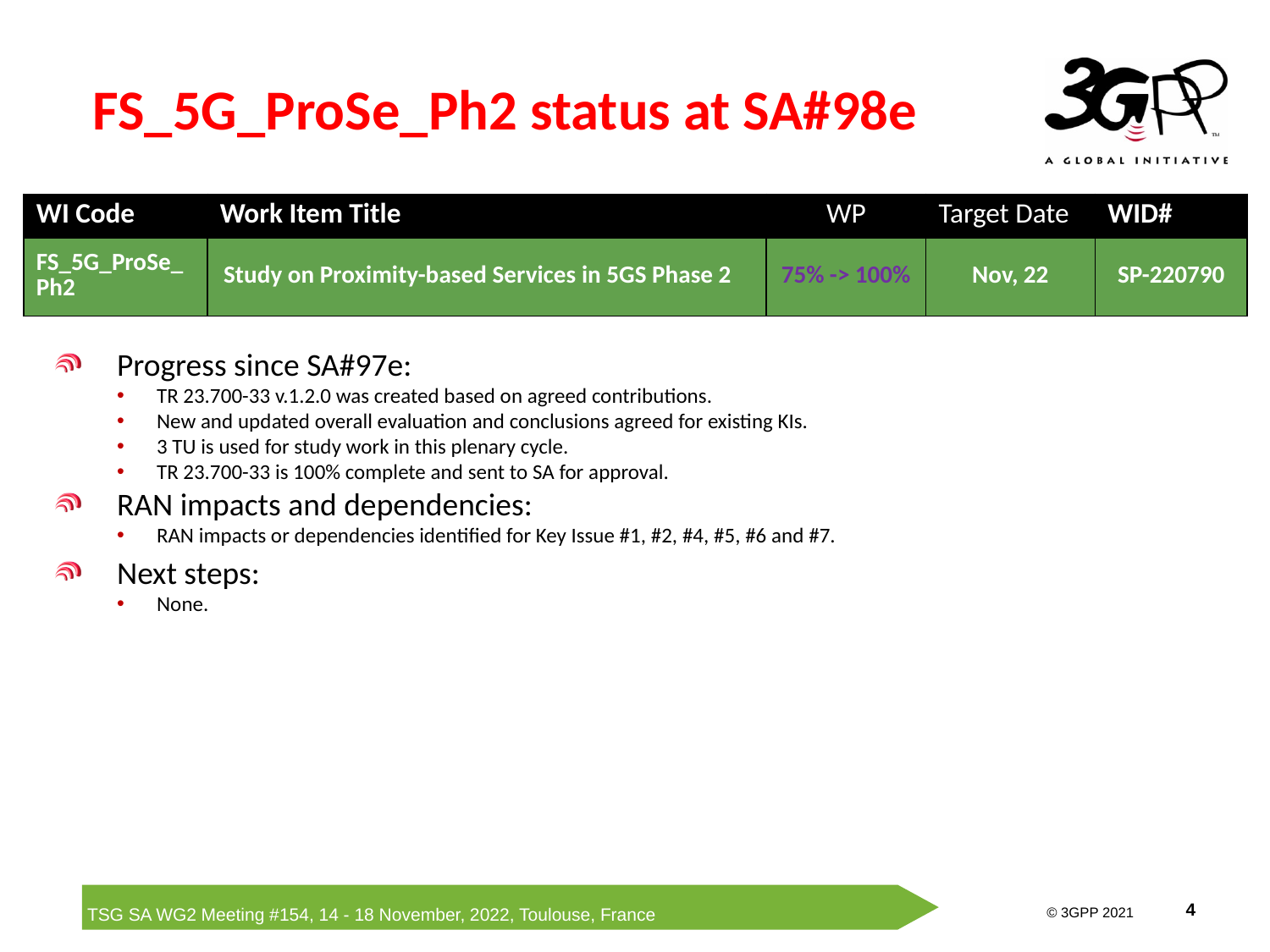

# FS_5G_ProSe_Ph2 status at SA#98e
| WI Code | Work Item Title | WP | Target Date | WID# |
| --- | --- | --- | --- | --- |
| FS\_5G\_ProSe\_Ph2 | Study on Proximity-based Services in 5GS Phase 2 | 75% -> 100% | Nov, 22 | SP-220790 |
Progress since SA#97e:
TR 23.700-33 v.1.2.0 was created based on agreed contributions.
New and updated overall evaluation and conclusions agreed for existing KIs.
3 TU is used for study work in this plenary cycle.
TR 23.700-33 is 100% complete and sent to SA for approval.
RAN impacts and dependencies:
RAN impacts or dependencies identified for Key Issue #1, #2, #4, #5, #6 and #7.
Next steps:
None.